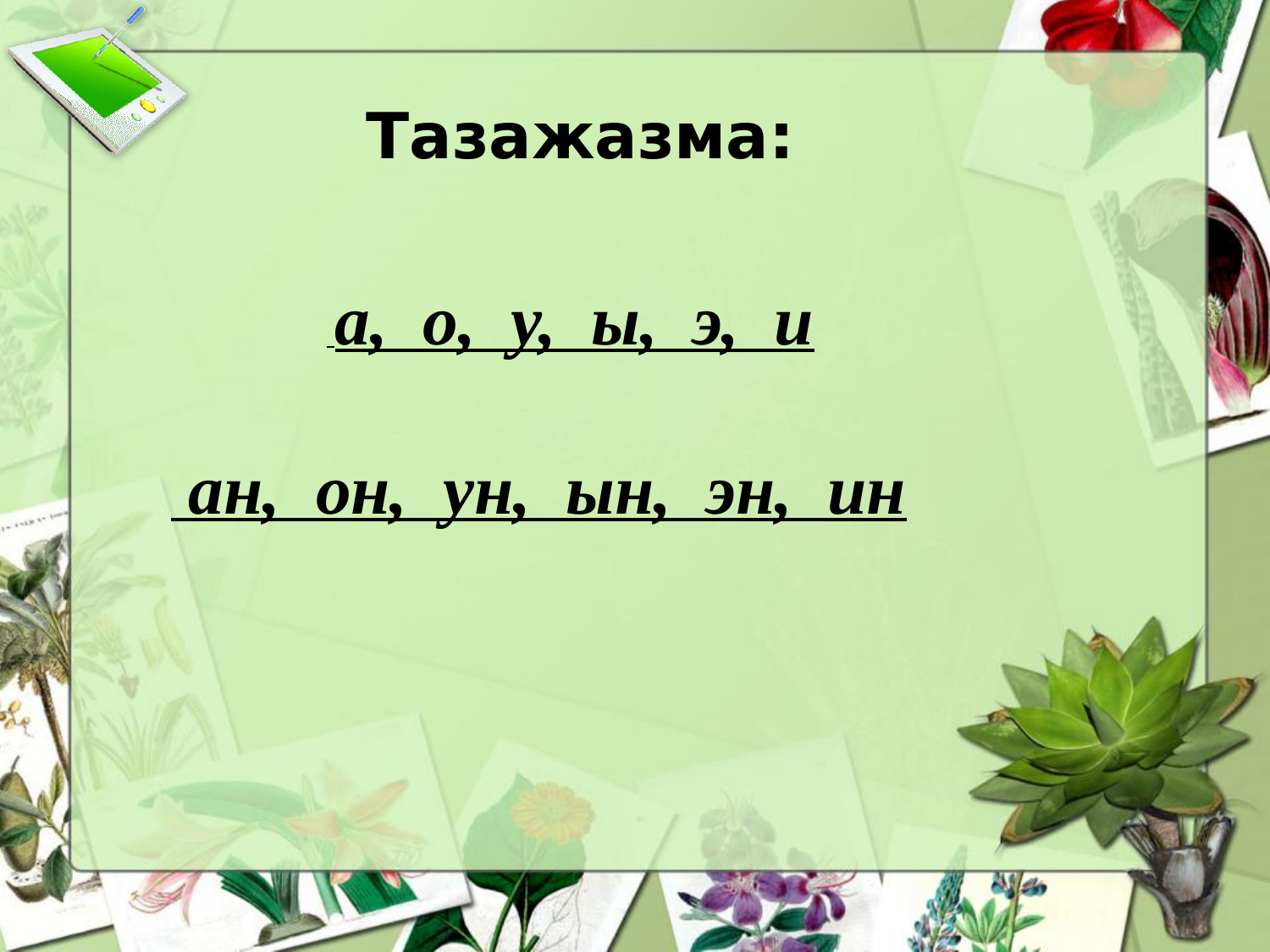

Тазажазма:
 а,  о,  у,  ы,  э,  и

 ан,  он,  ун,  ын,  эн,  ин